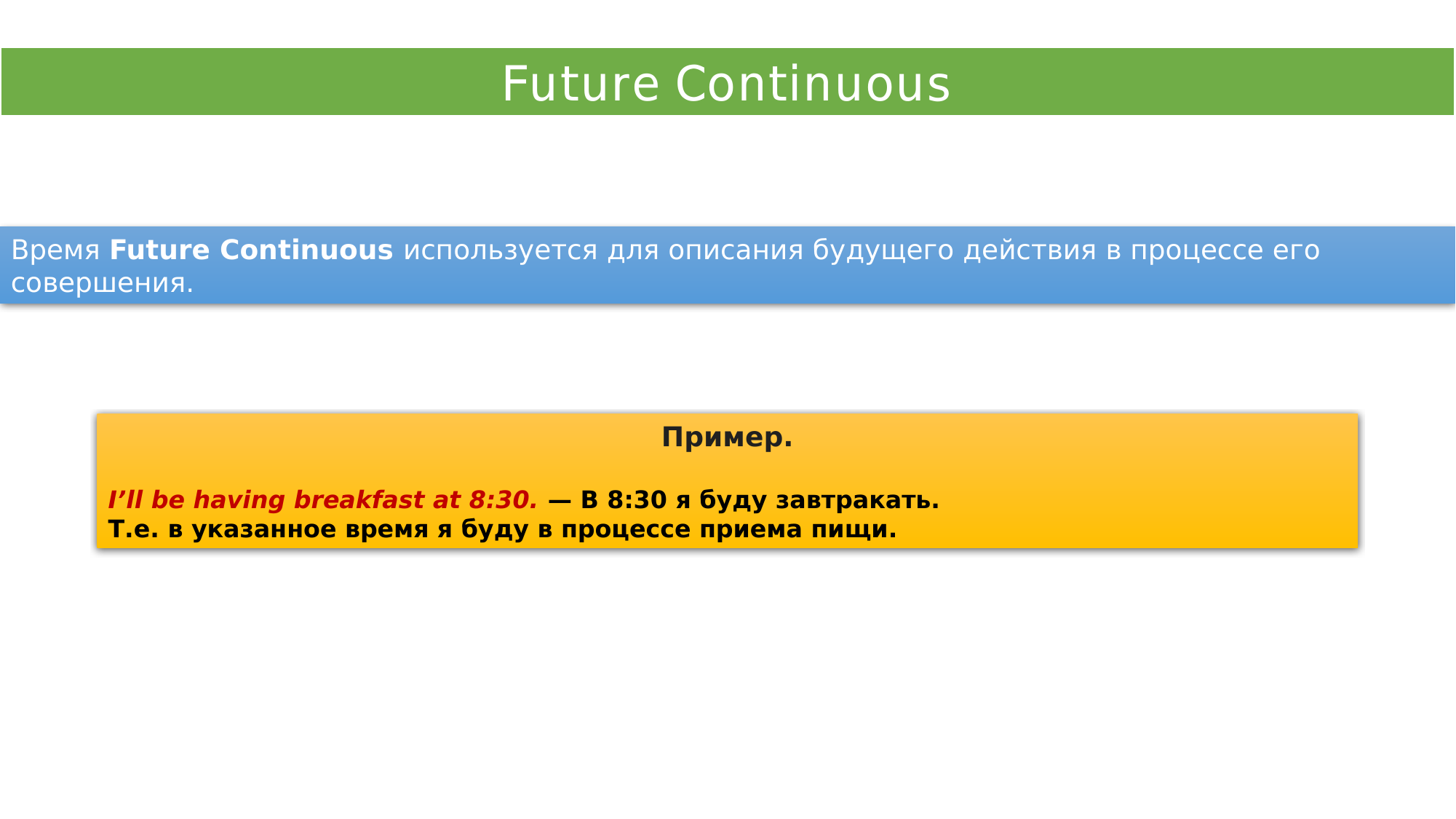

Future Continuous
Время Future Continuous используется для описания будущего действия в процессе его совершения.
Пример.
I’ll be having breakfast at 8:30. — В 8:30 я буду завтракать.
Т.е. в указанное время я буду в процессе приема пищи.